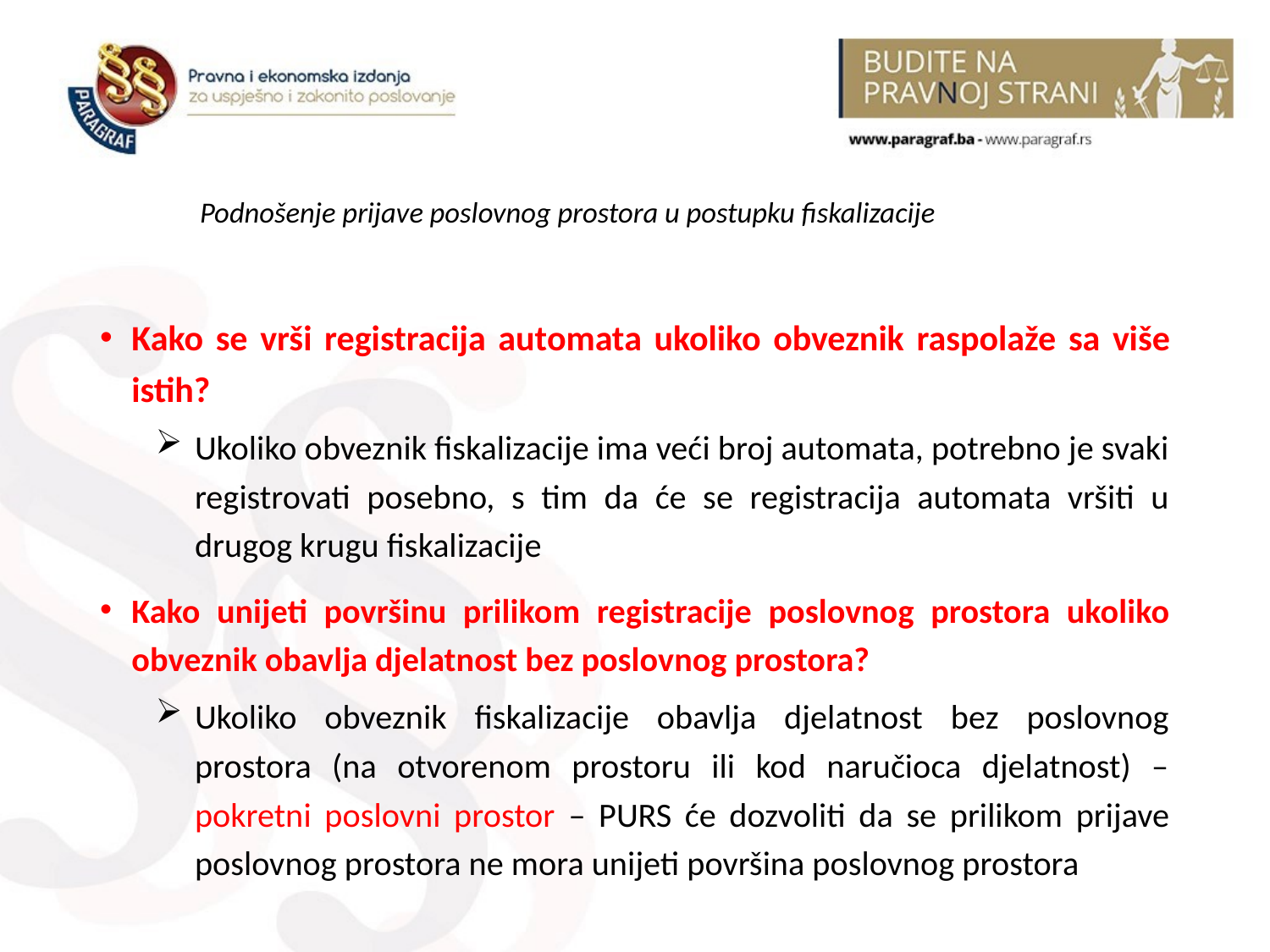

# Podnošenje prijave poslovnog prostora u postupku fiskalizacije

Kako se vrši registracija automata ukoliko obveznik raspolaže sa više istih?
Ukoliko obveznik fiskalizacije ima veći broj automata, potrebno je svaki registrovati posebno, s tim da će se registracija automata vršiti u drugog krugu fiskalizacije
Kako unijeti površinu prilikom registracije poslovnog prostora ukoliko obveznik obavlja djelatnost bez poslovnog prostora?
Ukoliko obveznik fiskalizacije obavlja djelatnost bez poslovnog prostora (na otvorenom prostoru ili kod naručioca djelatnost) – pokretni poslovni prostor – PURS će dozvoliti da se prilikom prijave poslovnog prostora ne mora unijeti površina poslovnog prostora